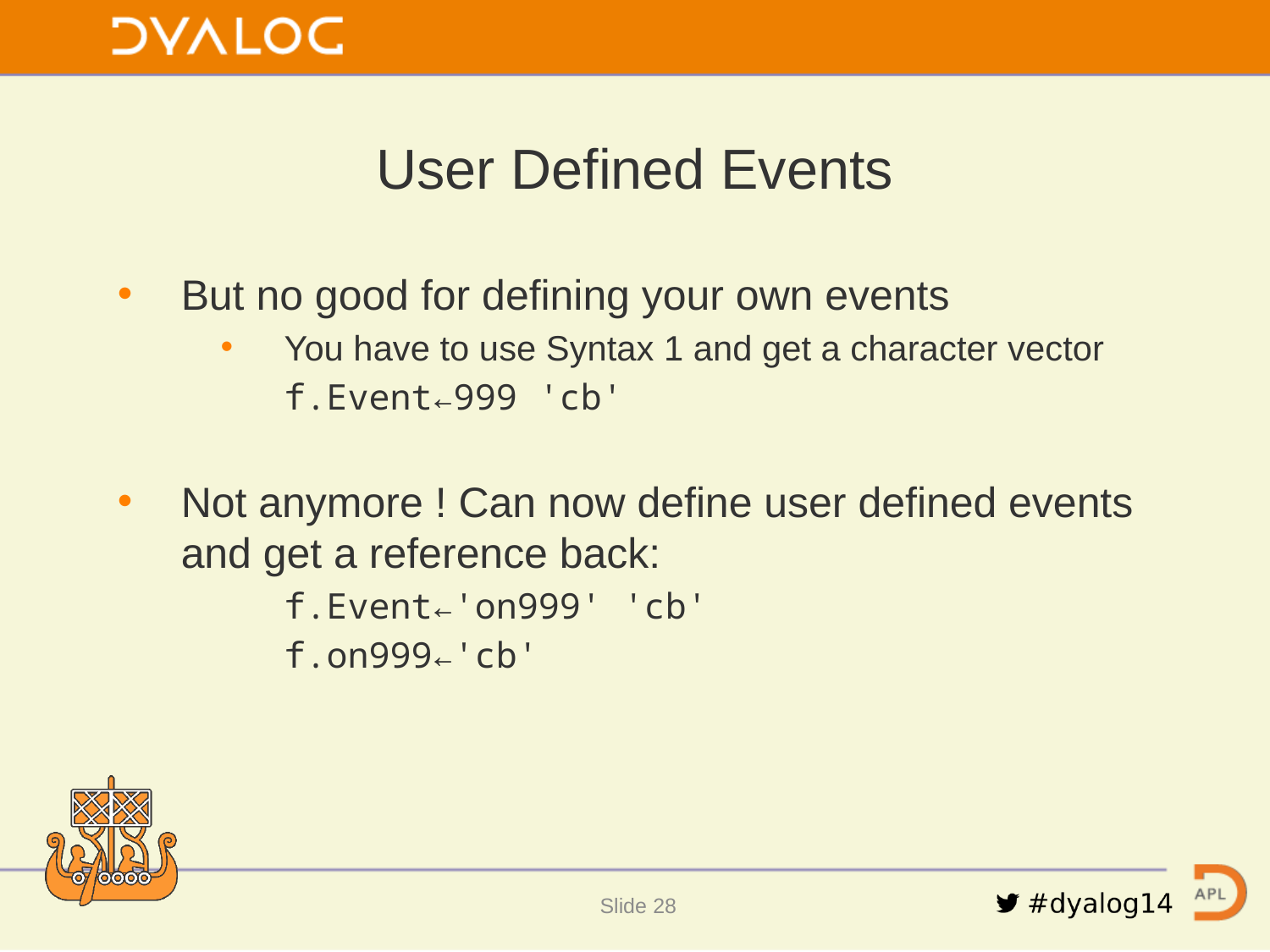

User Defined Events

But no good for defining your own events
You have to use Syntax 1 and get a character vector
   f.Event←999 'cb'

Not anymore ! Can now define user defined events and get a reference back:
   f.Event←'on999' 'cb'
   f.on999←'cb'

Slide 28